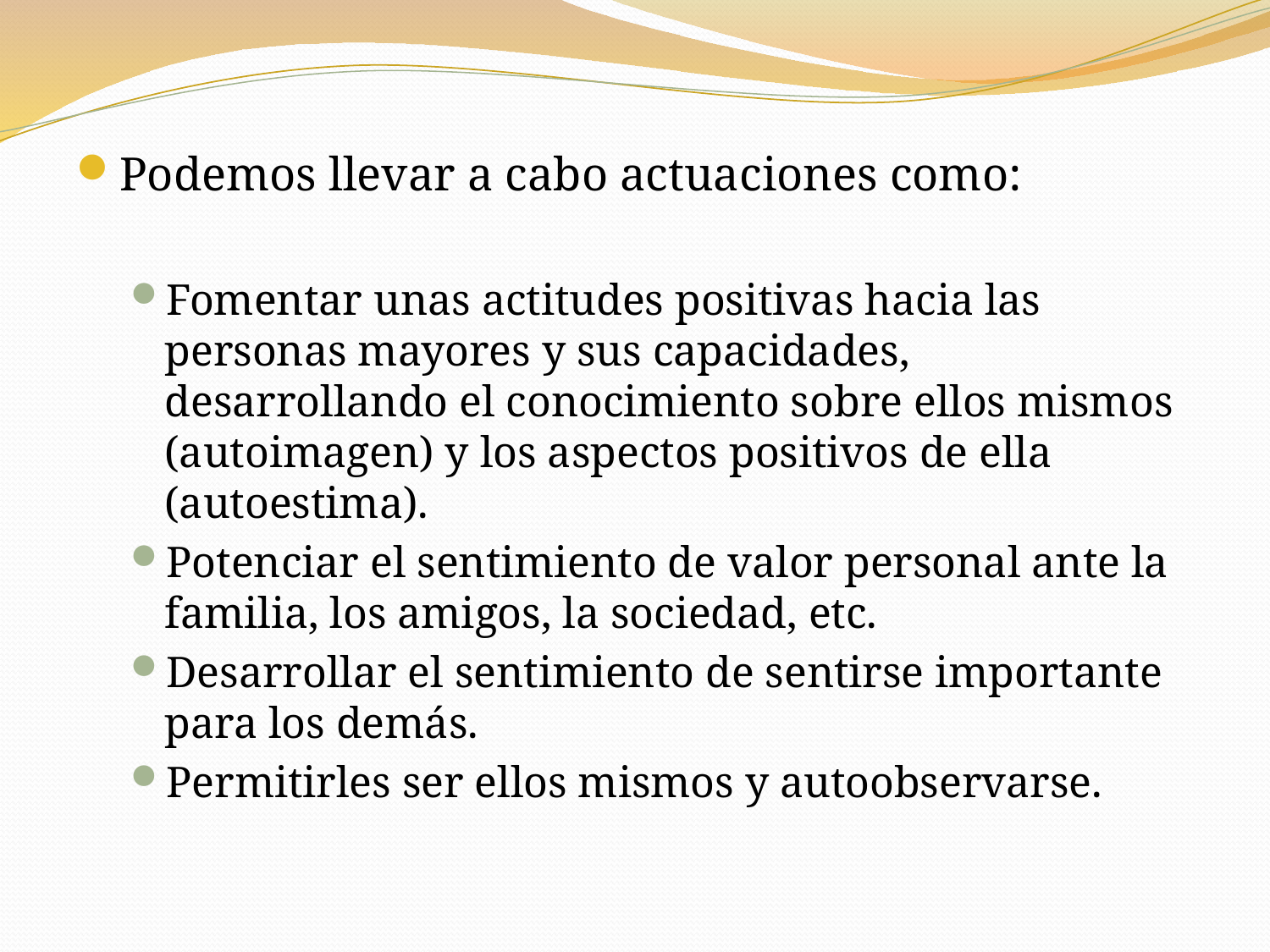

Podemos llevar a cabo actuaciones como:

Fomentar unas actitudes positivas hacia las personas mayores y sus capacidades, desarrollando el conocimiento sobre ellos mismos (autoimagen) y los aspectos positivos de ella (autoestima).
Potenciar el sentimiento de valor personal ante la familia, los amigos, la sociedad, etc.
Desarrollar el sentimiento de sentirse importante para los demás.
Permitirles ser ellos mismos y autoobservarse.